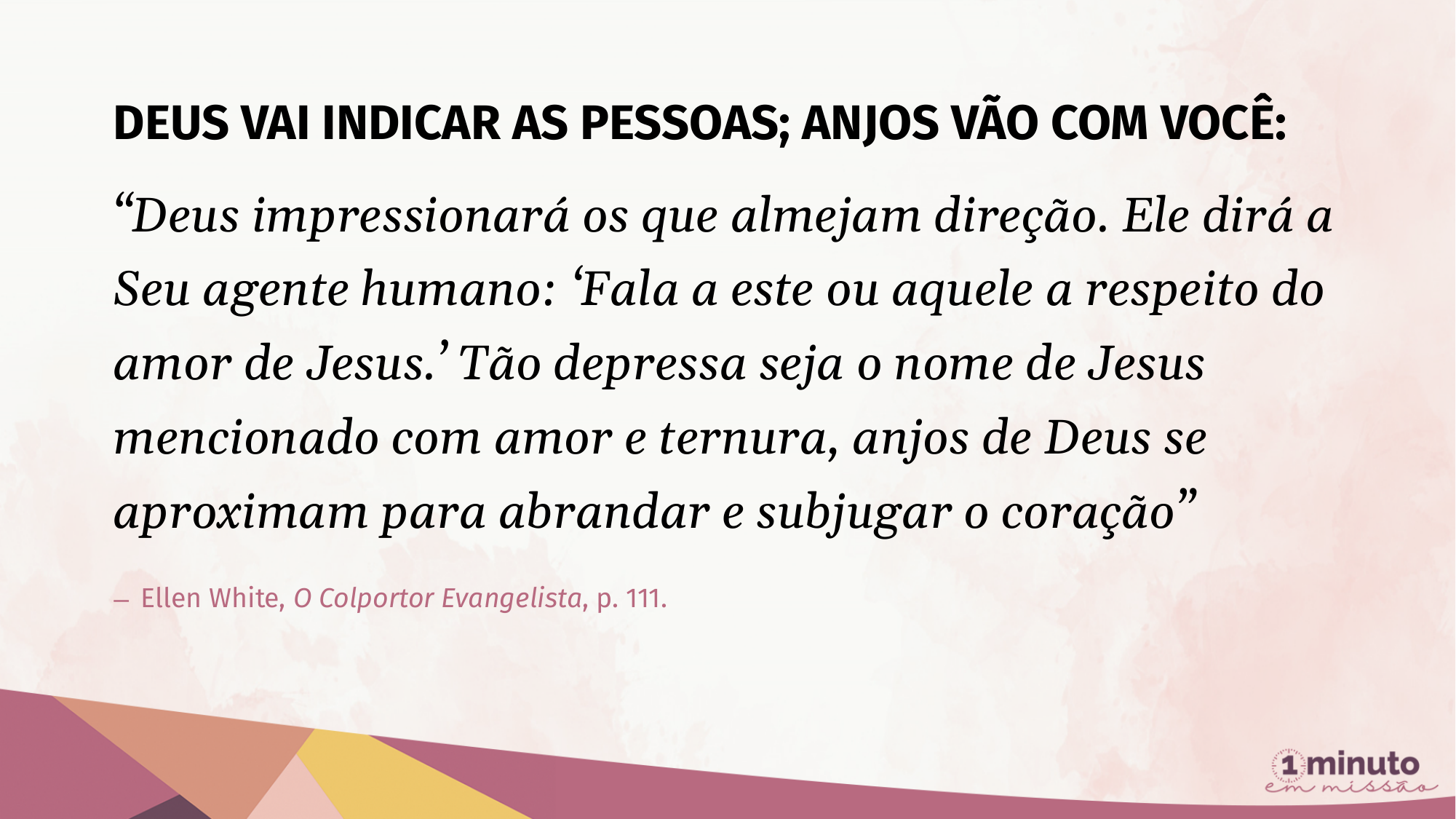

Deus vai indicar as pessoas; anjos vão com você:
“Deus impressionará os que almejam direção. Ele dirá a Seu agente humano: ‘Fala a este ou aquele a respeito do amor de Jesus.’ Tão depressa seja o nome de Jesus mencionado com amor e ternura, anjos de Deus se aproximam para abrandar e subjugar o coração”
Ellen White, O Colportor Evangelista, p. 111.